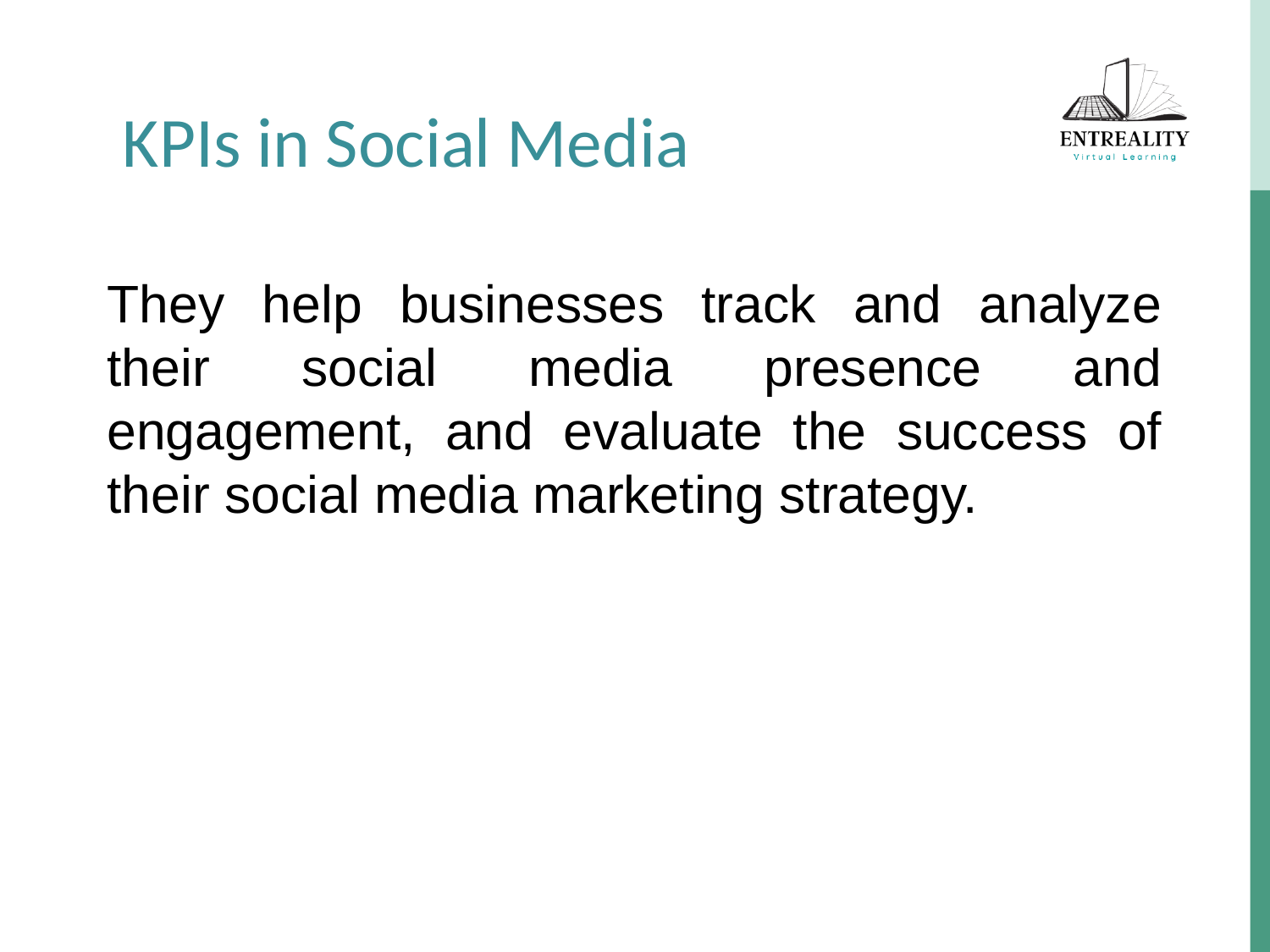

KPIs in Social Media
They help businesses track and analyze their social media presence and engagement, and evaluate the success of their social media marketing strategy.